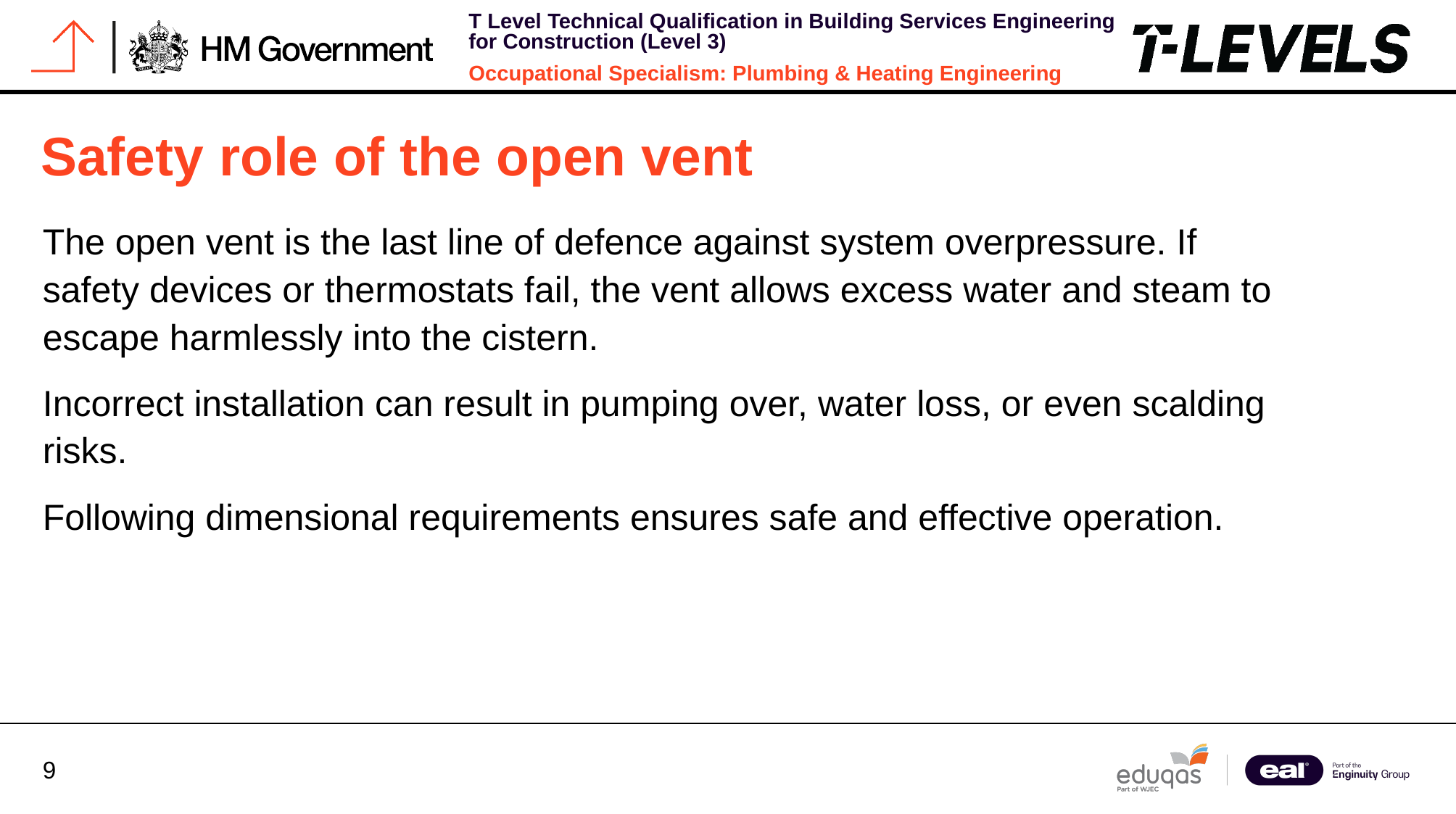

# Safety role of the open vent
The open vent is the last line of defence against system overpressure. If safety devices or thermostats fail, the vent allows excess water and steam to escape harmlessly into the cistern.
Incorrect installation can result in pumping over, water loss, or even scalding risks.
Following dimensional requirements ensures safe and effective operation.